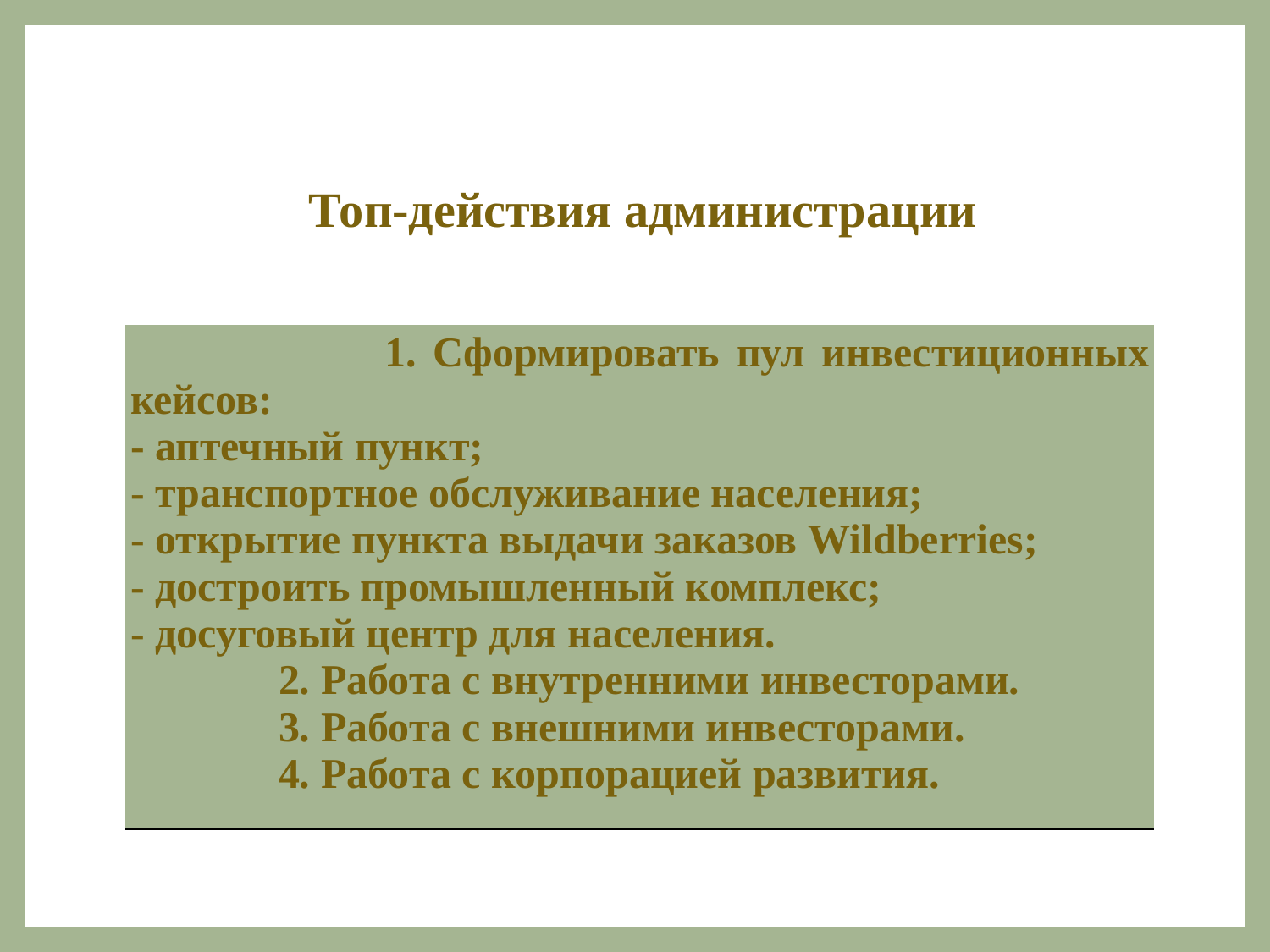

Топ-действия администрации
#
| 1. Сформировать пул инвестиционных кейсов: - аптечный пункт; - транспортное обслуживание населения; - открытие пункта выдачи заказов Wildberries;  - достроить промышленный комплекс; - досуговый центр для населения. 2. Работа с внутренними инвесторами. 3. Работа с внешними инвесторами. 4. Работа с корпорацией развития. |
| --- |